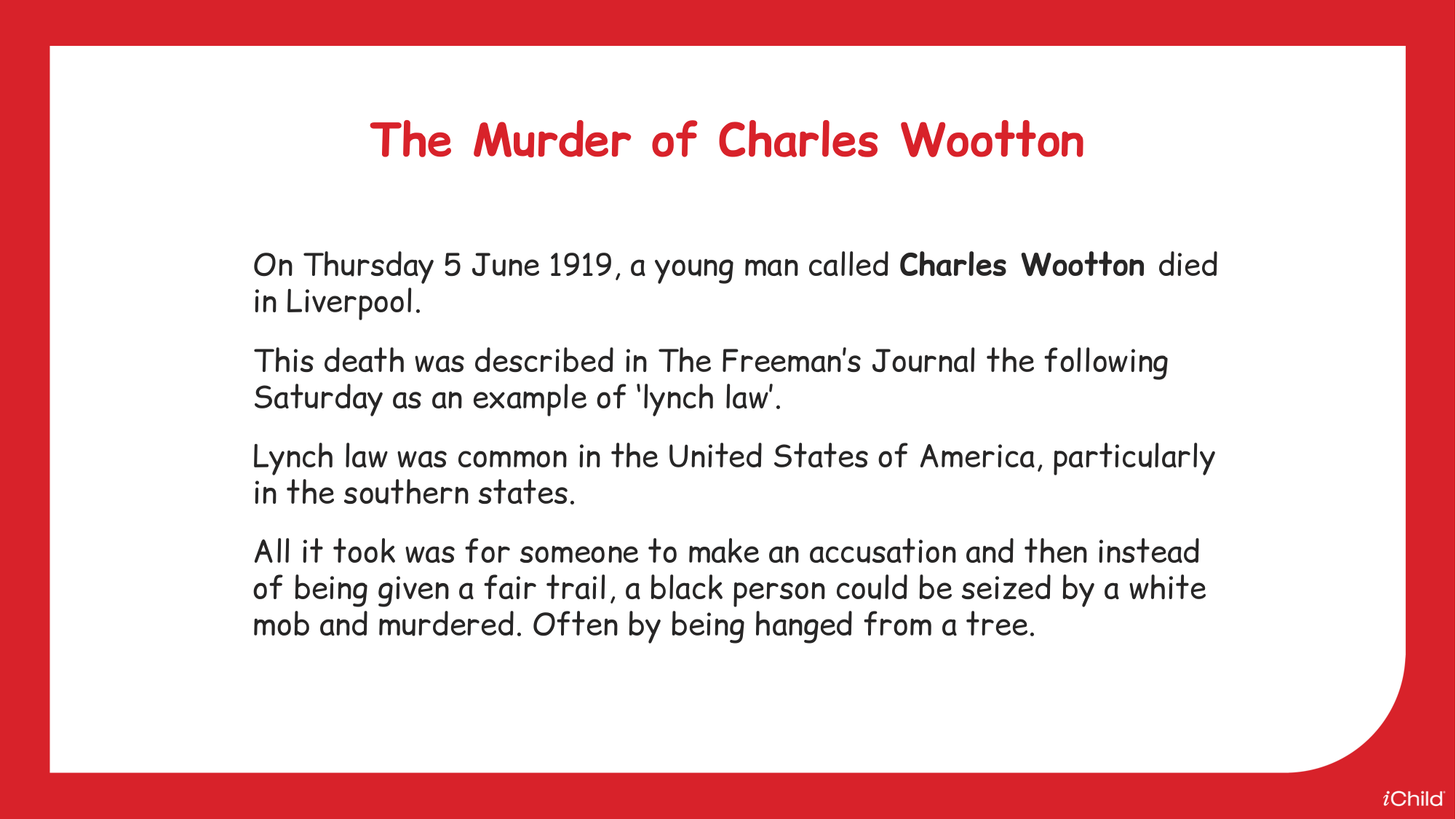

The Murder of Charles Wootton
On Thursday 5 June 1919, a young man called Charles Wootton died in Liverpool.
This death was described in The Freeman’s Journal the following Saturday as an example of ‘lynch law’.
Lynch law was common in the United States of America, particularly in the southern states.
All it took was for someone to make an accusation and then instead of being given a fair trail, a black person could be seized by a white mob and murdered. Often by being hanged from a tree.